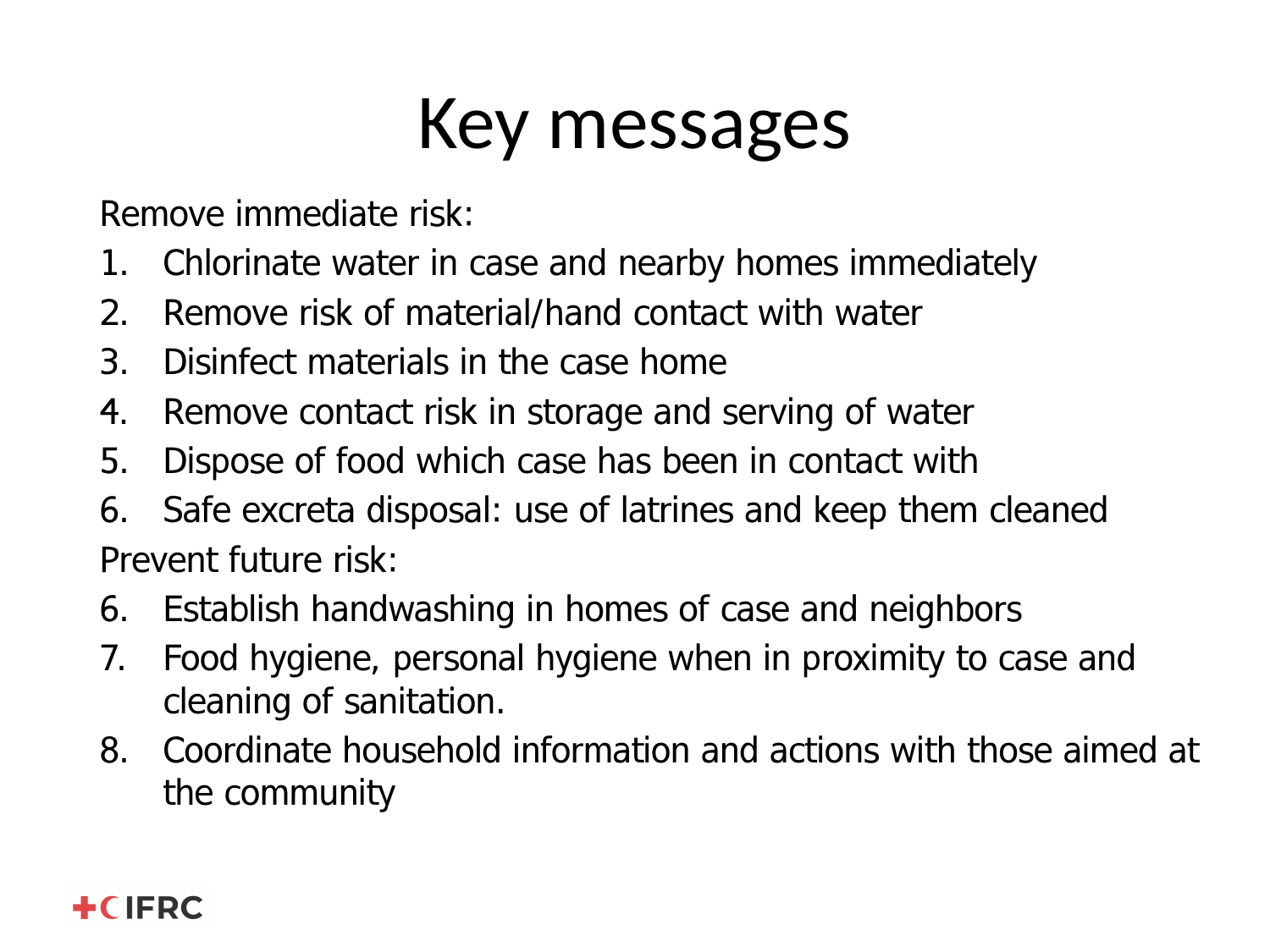

# Key messages
Remove immediate risk:
Chlorinate water in case and nearby homes immediately
Remove risk of material/hand contact with water
Disinfect materials in the case home
Remove contact risk in storage and serving of water
Dispose of food which case has been in contact with
Safe excreta disposal: use of latrines and keep them cleaned
Prevent future risk:
Establish handwashing in homes of case and neighbors
Food hygiene, personal hygiene when in proximity to case and cleaning of sanitation.
Coordinate household information and actions with those aimed at the community